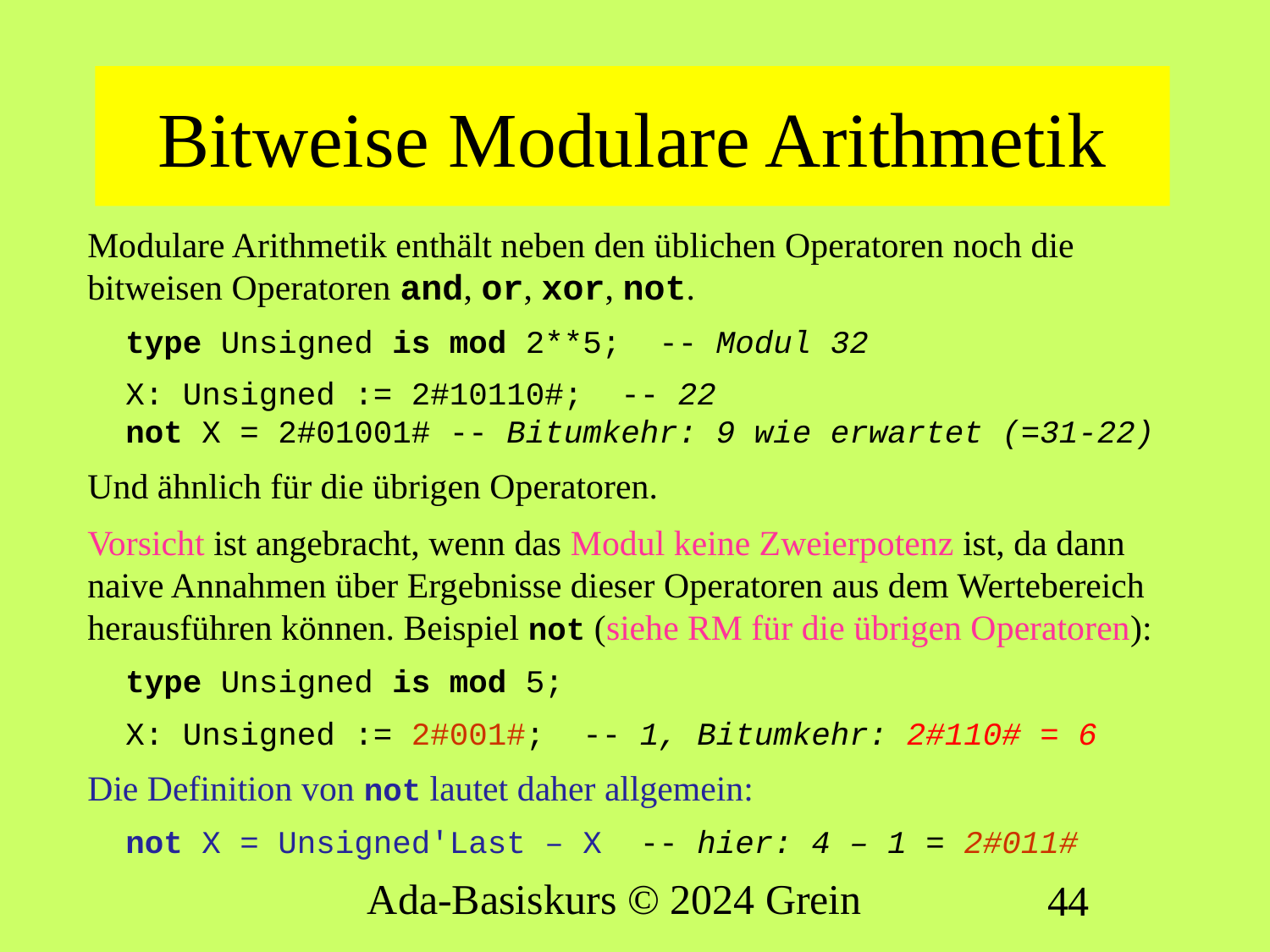

# Bitweise Modulare Arithmetik
Modulare Arithmetik enthält neben den üblichen Operatoren noch die bitweisen Operatoren and, or, xor, not.
  type Unsigned is mod 2**5;  -- Modul 32
  X: Unsigned := 2#10110#;  -- 22
  not X = 2#01001# -- Bitumkehr: 9 wie erwartet (=31-22)
Und ähnlich für die übrigen Operatoren.
Vorsicht ist angebracht, wenn das Modul keine Zweierpotenz ist, da dann naive Annahmen über Ergebnisse dieser Operatoren aus dem Wertebereich herausführen können. Beispiel not (siehe RM für die übrigen Operatoren):
  type Unsigned is mod 5;
  X: Unsigned := 2#001#;  -- 1, Bitumkehr: 2#110# = 6
Die Definition von not lautet daher allgemein:
  not X = Unsigned'Last – X  -- hier: 4 – 1 = 2#011#
Ada-Basiskurs © 2024 Grein
44